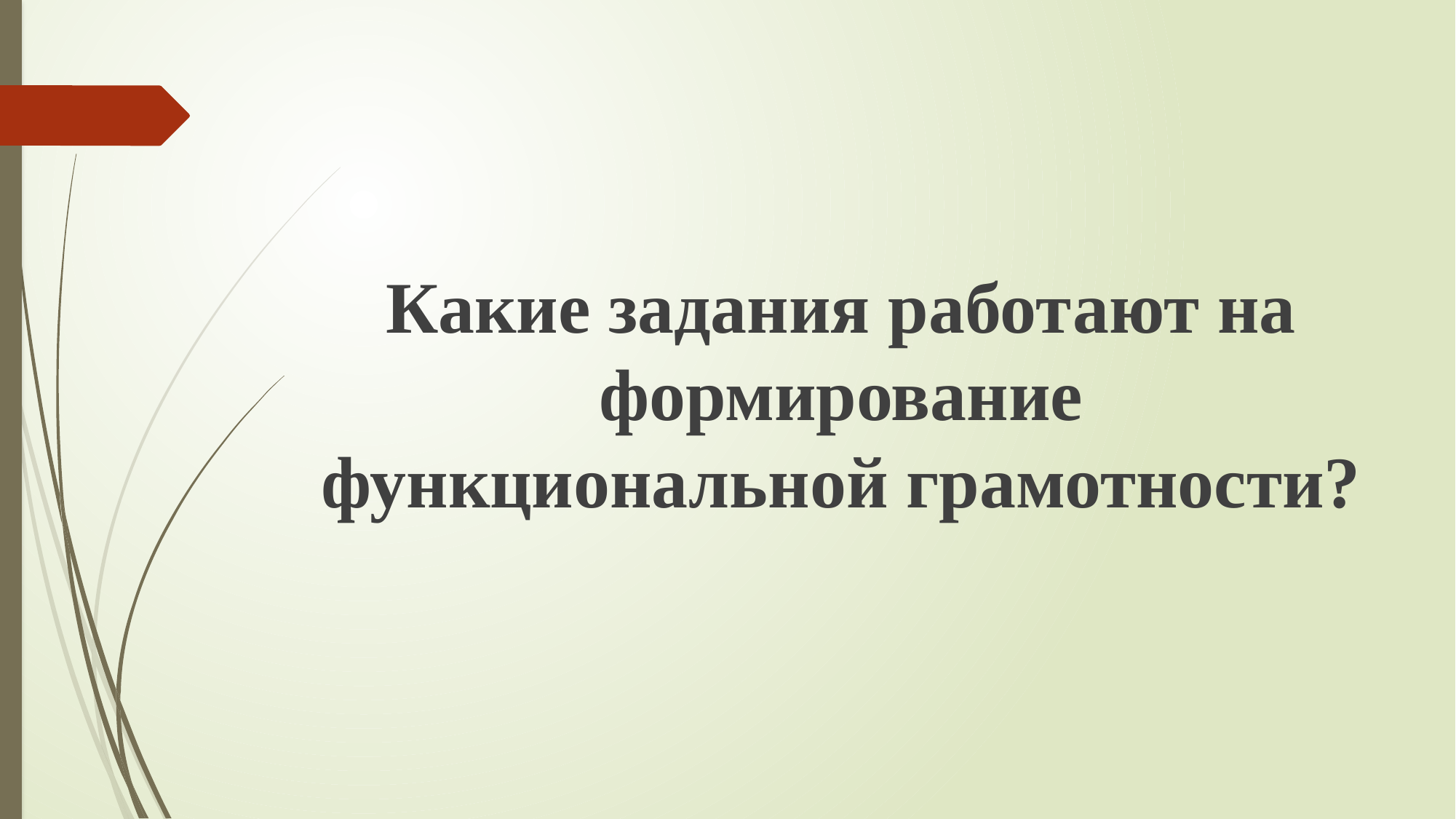

#
Какие задания работают на формирование функциональной грамотности?